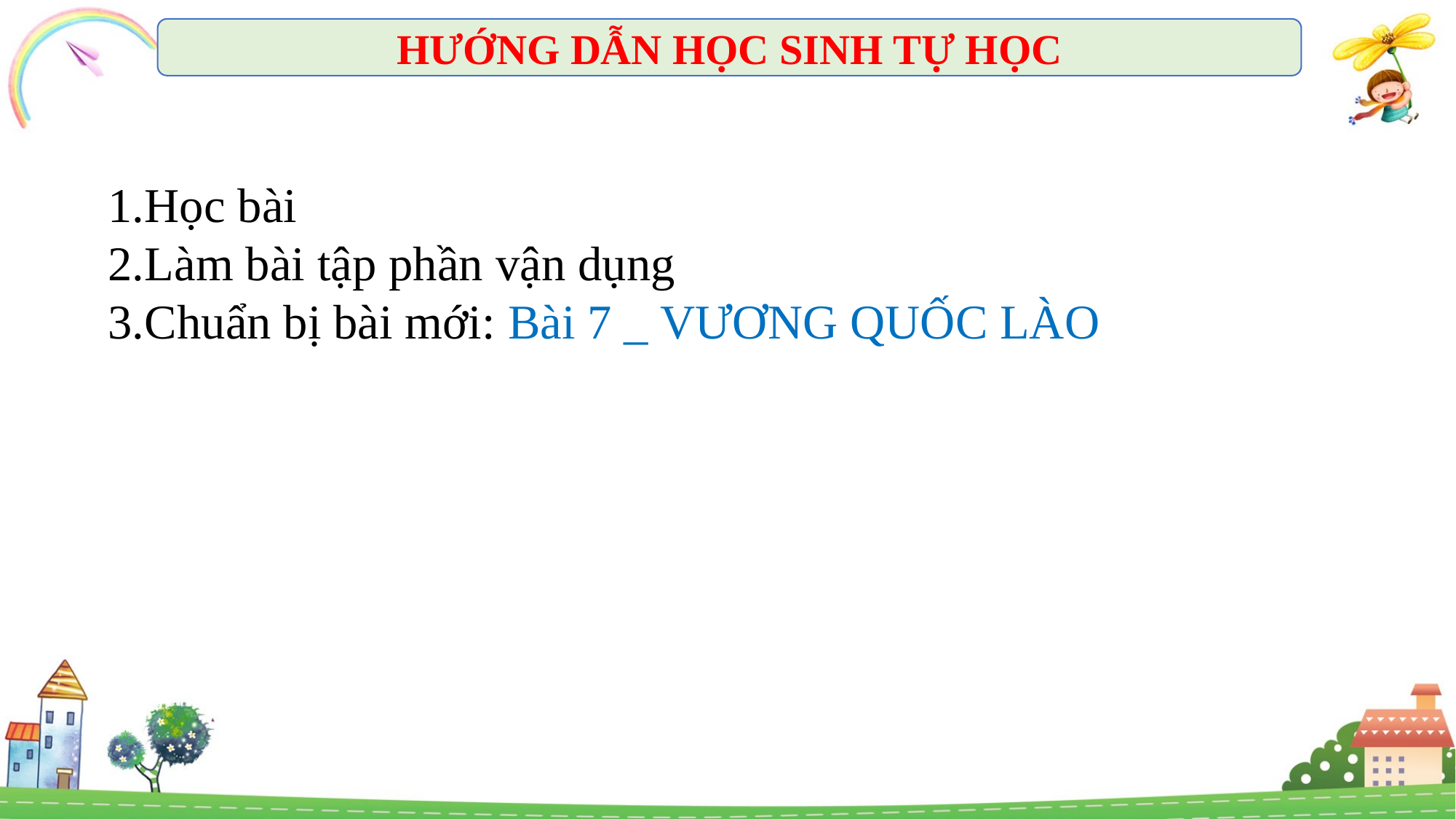

HƯỚNG DẪN HỌC SINH TỰ HỌC
1.Học bài
2.Làm bài tập phần vận dụng
3.Chuẩn bị bài mới: Bài 7 _ VƯƠNG QUỐC LÀO